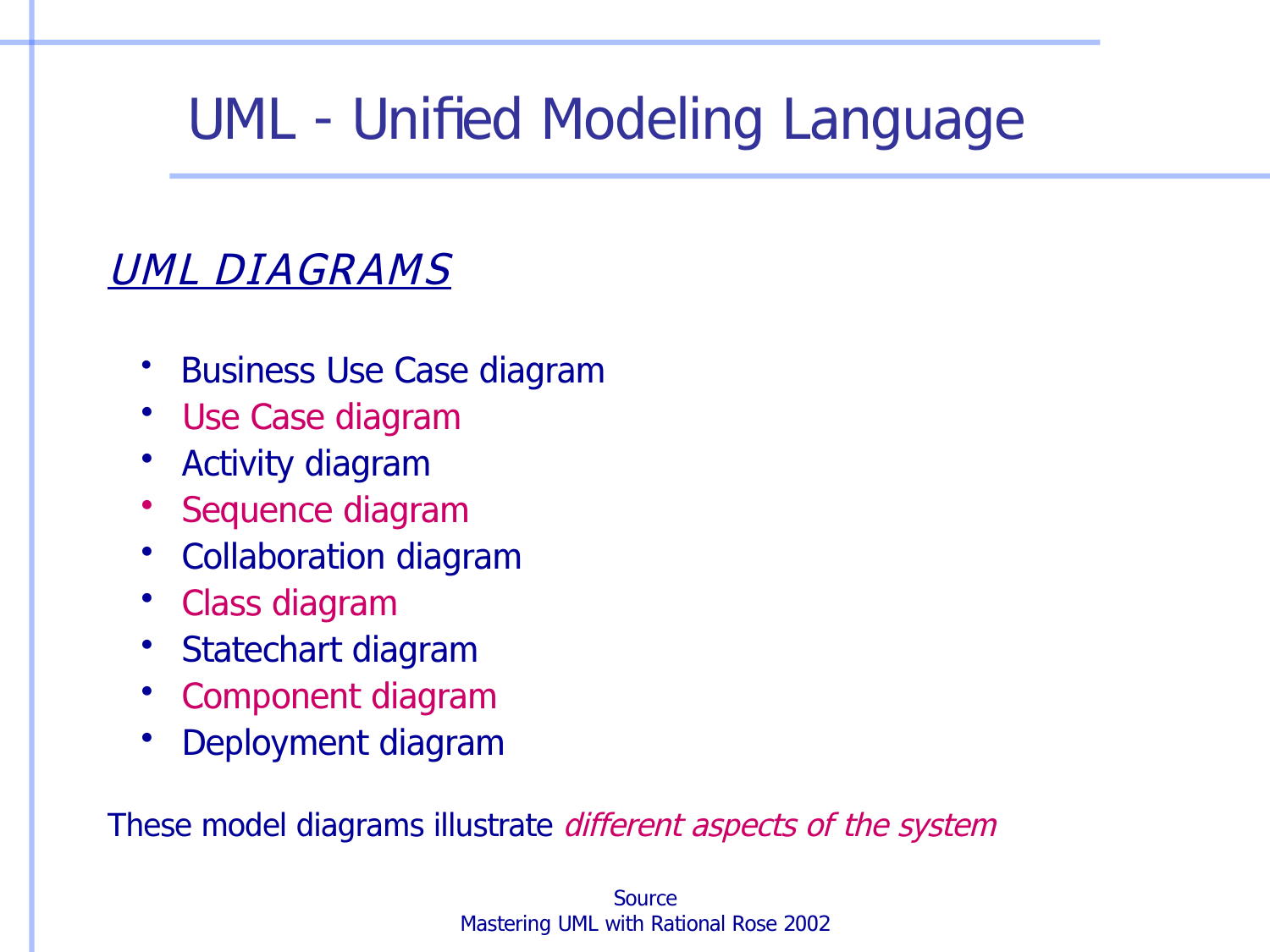

UML - Unified Modeling Language

UML DIAGRAMS

 Business Use Case diagram
 Use Case diagram
 Activity diagram
 Sequence diagram
 Collaboration diagram
 Class diagram
 Statechart diagram
 Component diagram
 Deployment diagram

These model diagrams illustrate different aspects of the system
Source
Mastering UML with Rational Rose 2002